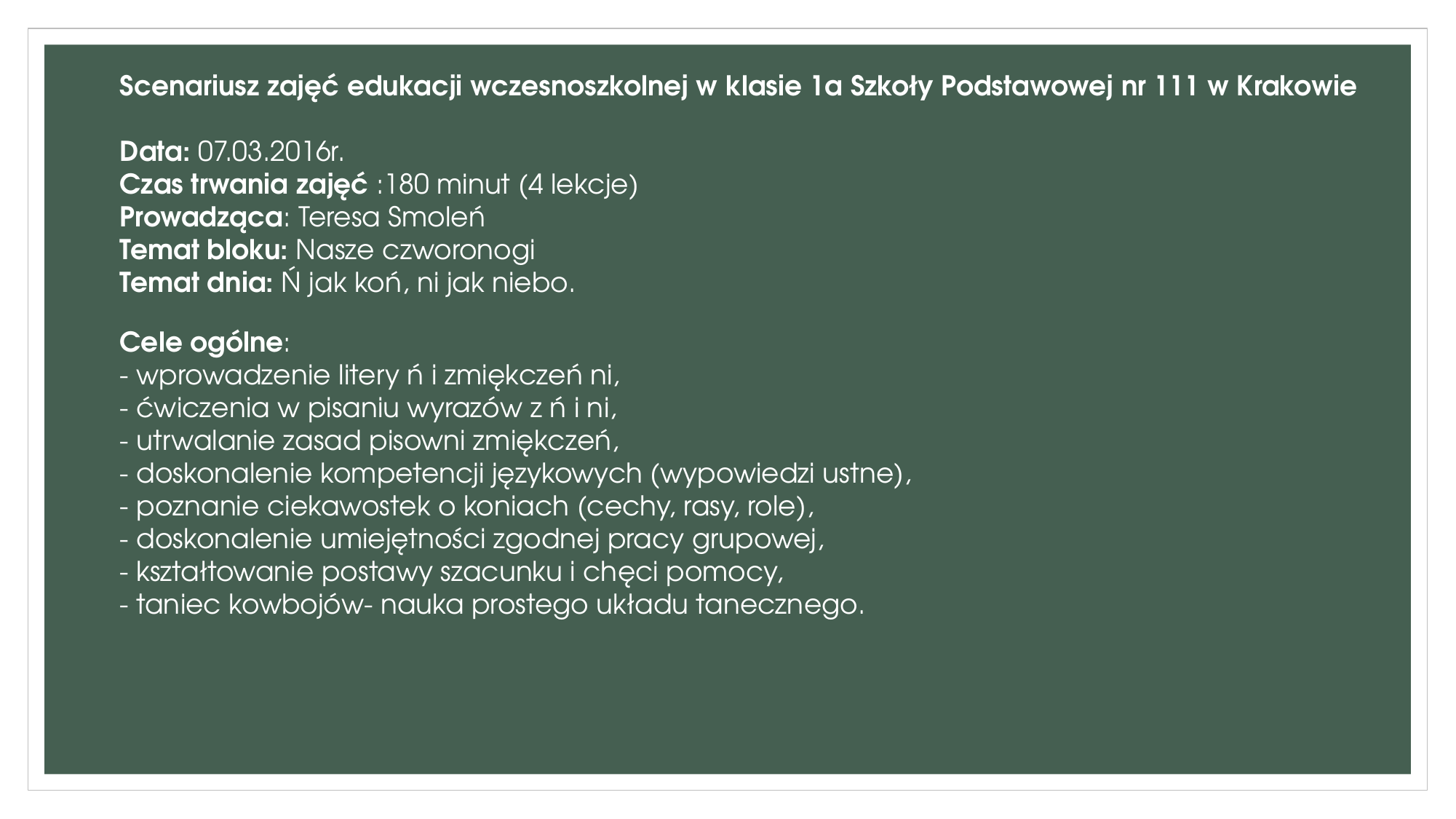

Scenariusz zajęć edukacji wczesnoszkolnej w klasie 1a Szkoły Podstawowej nr 111 w Krakowie

Data: 07.03.2016r.
Czas trwania zajęć :180 minut (4 lekcje)
Prowadząca: Teresa Smoleń
Temat bloku: Nasze czworonogi
Temat dnia: Ń jak koń, ni jak niebo.

Cele ogólne:
- wprowadzenie litery ń i zmiękczeń ni,
- ćwiczenia w pisaniu wyrazów z ń i ni,
- utrwalanie zasad pisowni zmiękczeń,
- doskonalenie kompetencji językowych (wypowiedzi ustne),
- poznanie ciekawostek o koniach (cechy, rasy, role),
- doskonalenie umiejętności zgodnej pracy grupowej,
- kształtowanie postawy szacunku i chęci pomocy,
- taniec kowbojów- nauka prostego układu tanecznego.